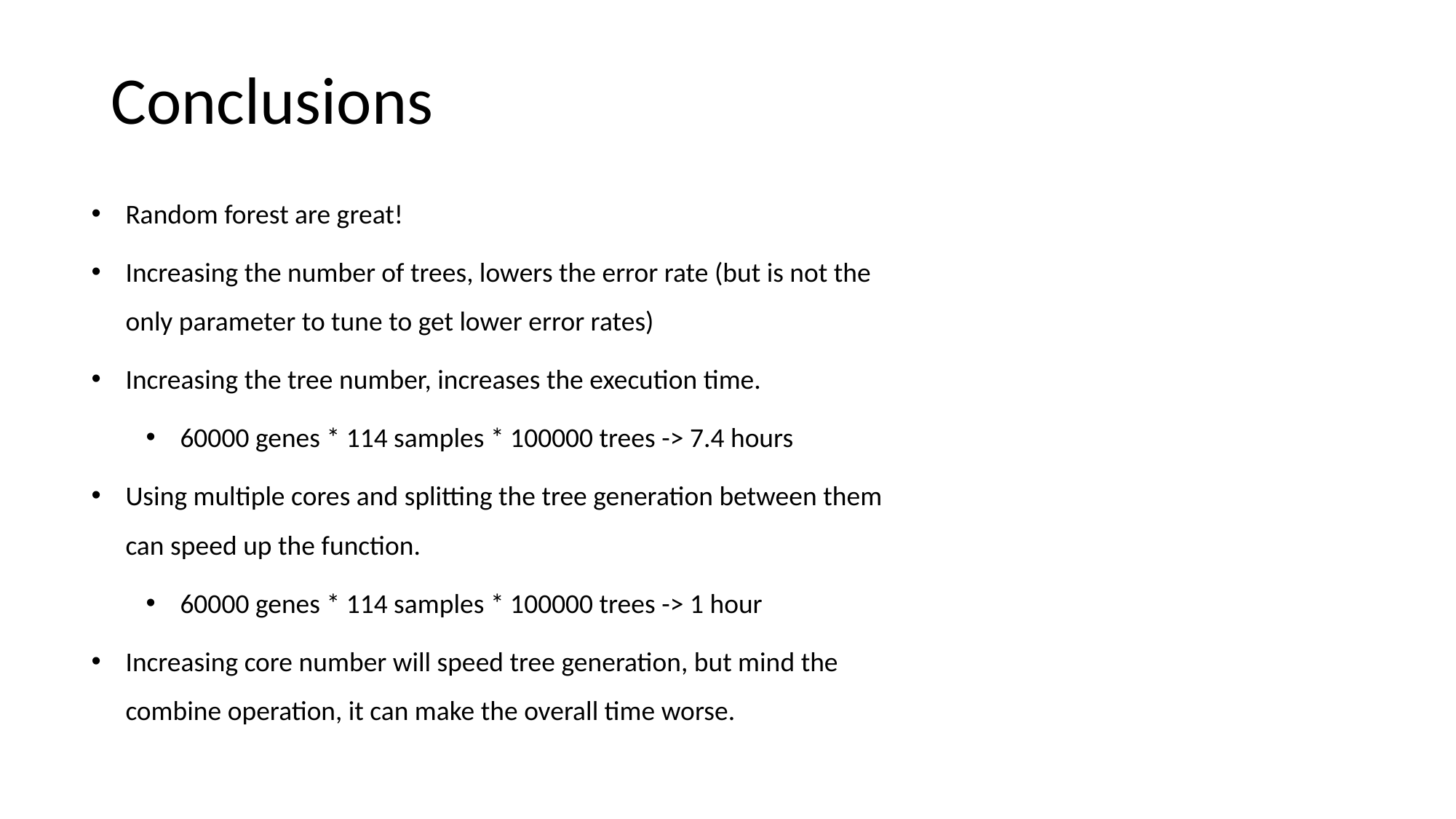

# Conclusions
Random forest are great!
Increasing the number of trees, lowers the error rate (but is not the only parameter to tune to get lower error rates)
Increasing the tree number, increases the execution time.
60000 genes * 114 samples * 100000 trees -> 7.4 hours
Using multiple cores and splitting the tree generation between them can speed up the function.
60000 genes * 114 samples * 100000 trees -> 1 hour
Increasing core number will speed tree generation, but mind the combine operation, it can make the overall time worse.